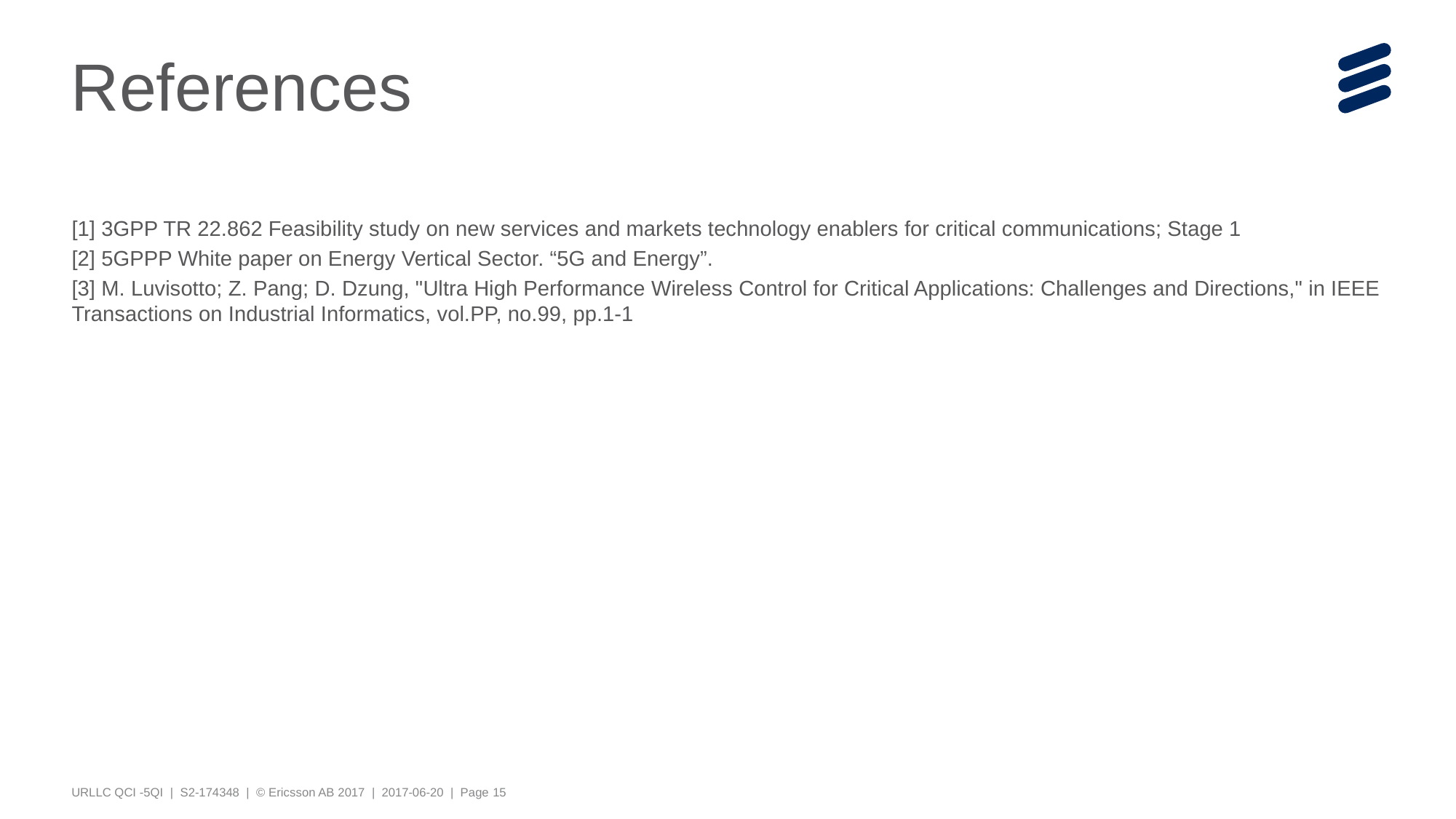

# References
[1] 3GPP TR 22.862 Feasibility study on new services and markets technology enablers for critical communications; Stage 1
[2] 5GPPP White paper on Energy Vertical Sector. “5G and Energy”.
[3] M. Luvisotto; Z. Pang; D. Dzung, "Ultra High Performance Wireless Control for Critical Applications: Challenges and Directions," in IEEE Transactions on Industrial Informatics, vol.PP, no.99, pp.1-1